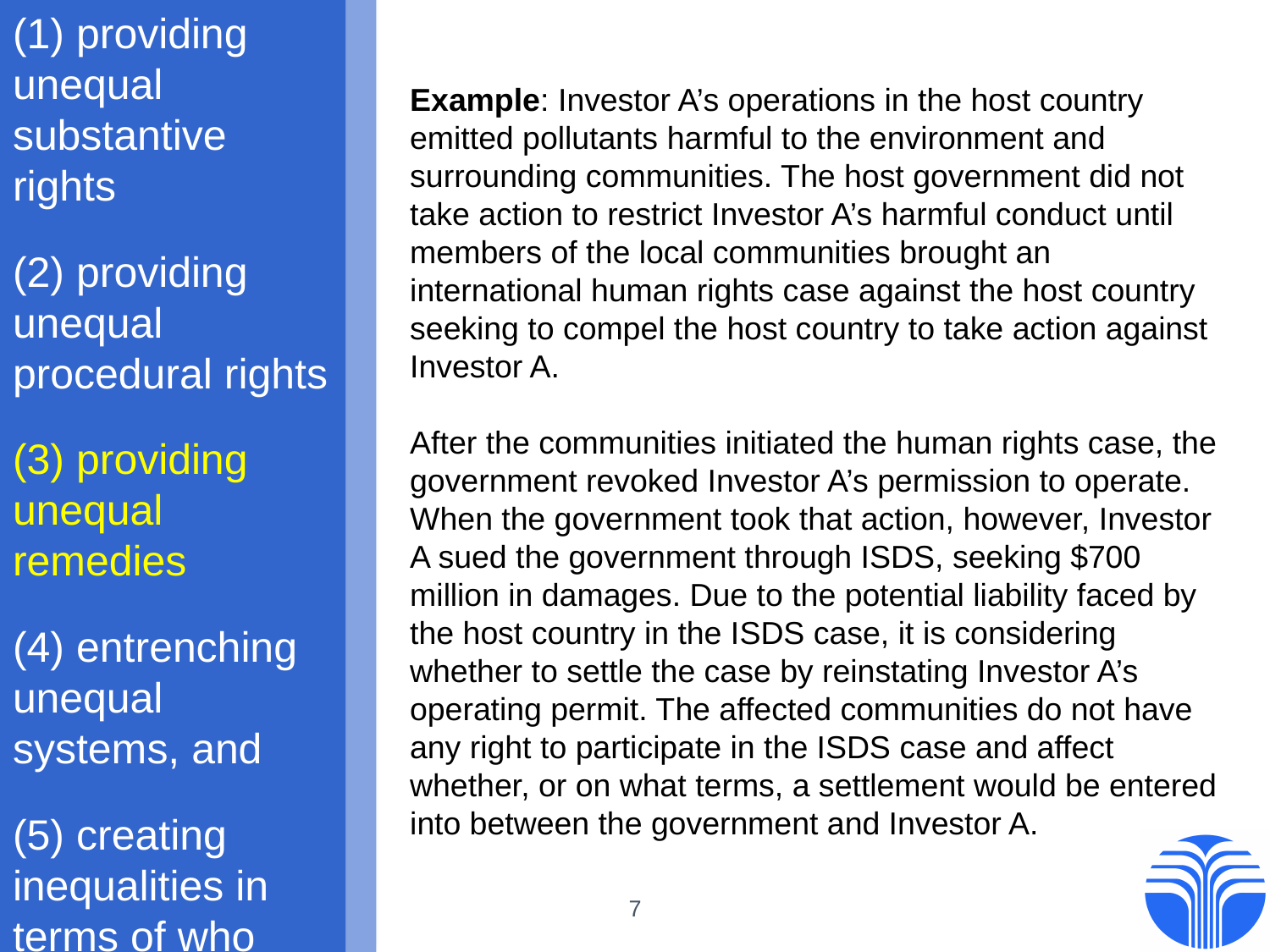

(1) providing unequal substantive rights
(2) providing unequal procedural rights
(3) providing unequal remedies
(4) entrenching unequal systems, and
(5) creating inequalities in terms of who writes the rules

Example: Investor A’s operations in the host country emitted pollutants harmful to the environment and surrounding communities. The host government did not take action to restrict Investor A’s harmful conduct until  members of the local communities brought an international human rights case against the host country seeking to compel the host country to take action against Investor A.

After the communities initiated the human rights case, the government revoked Investor A’s permission to operate. When the government took that action, however, Investor A sued the government through ISDS, seeking $700 million in damages. Due to the potential liability faced by the host country in the ISDS case, it is considering whether to settle the case by reinstating Investor A’s operating permit. The affected communities do not have any right to participate in the ISDS case and affect whether, or on what terms, a settlement would be entered into between the government and Investor A.

7